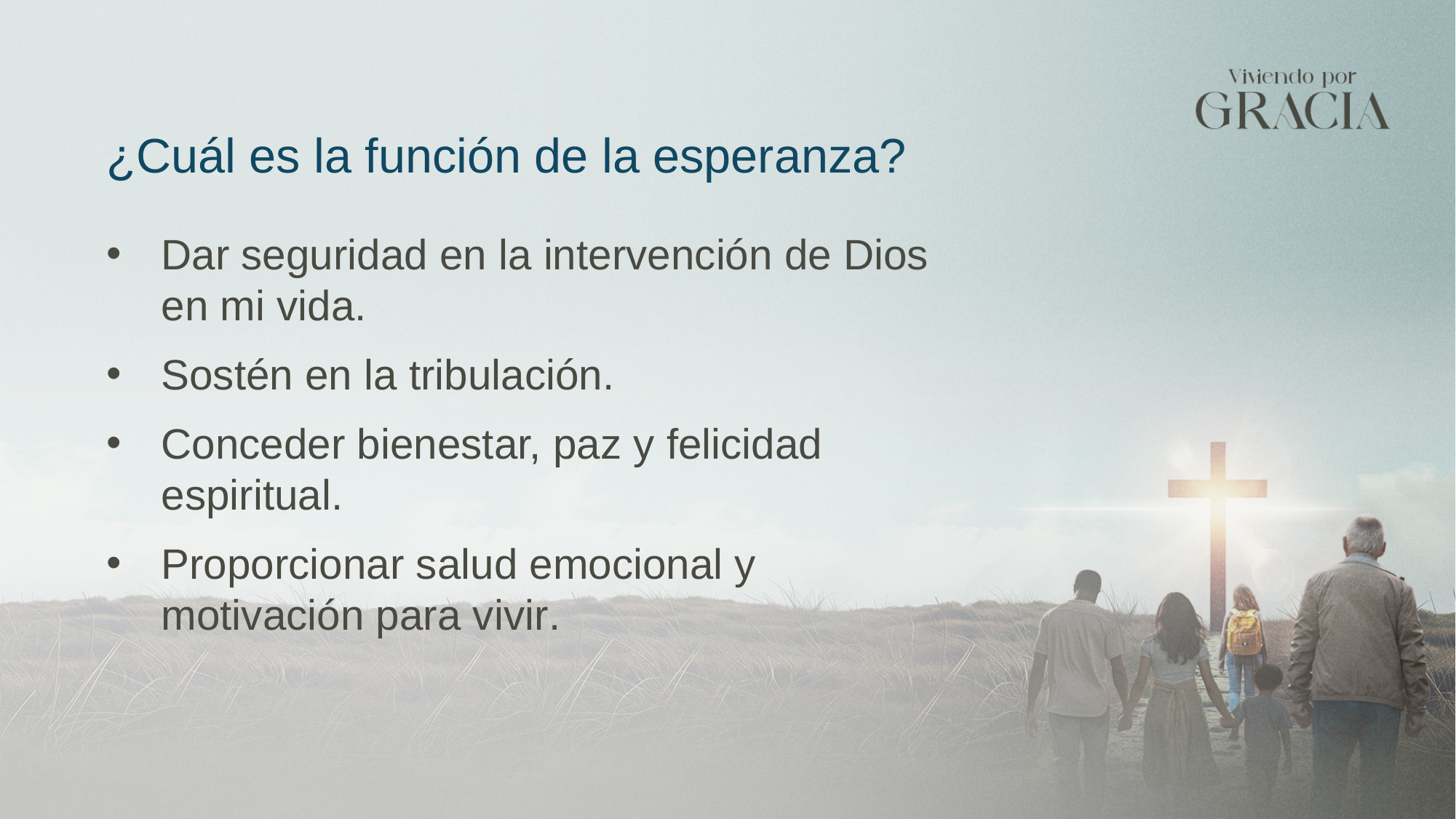

¿Cuál es la función de la esperanza?
Dar seguridad en la intervención de Dios en mi vida.
Sostén en la tribulación.
Conceder bienestar, paz y felicidad espiritual.
Proporcionar salud emocional y motivación para vivir.